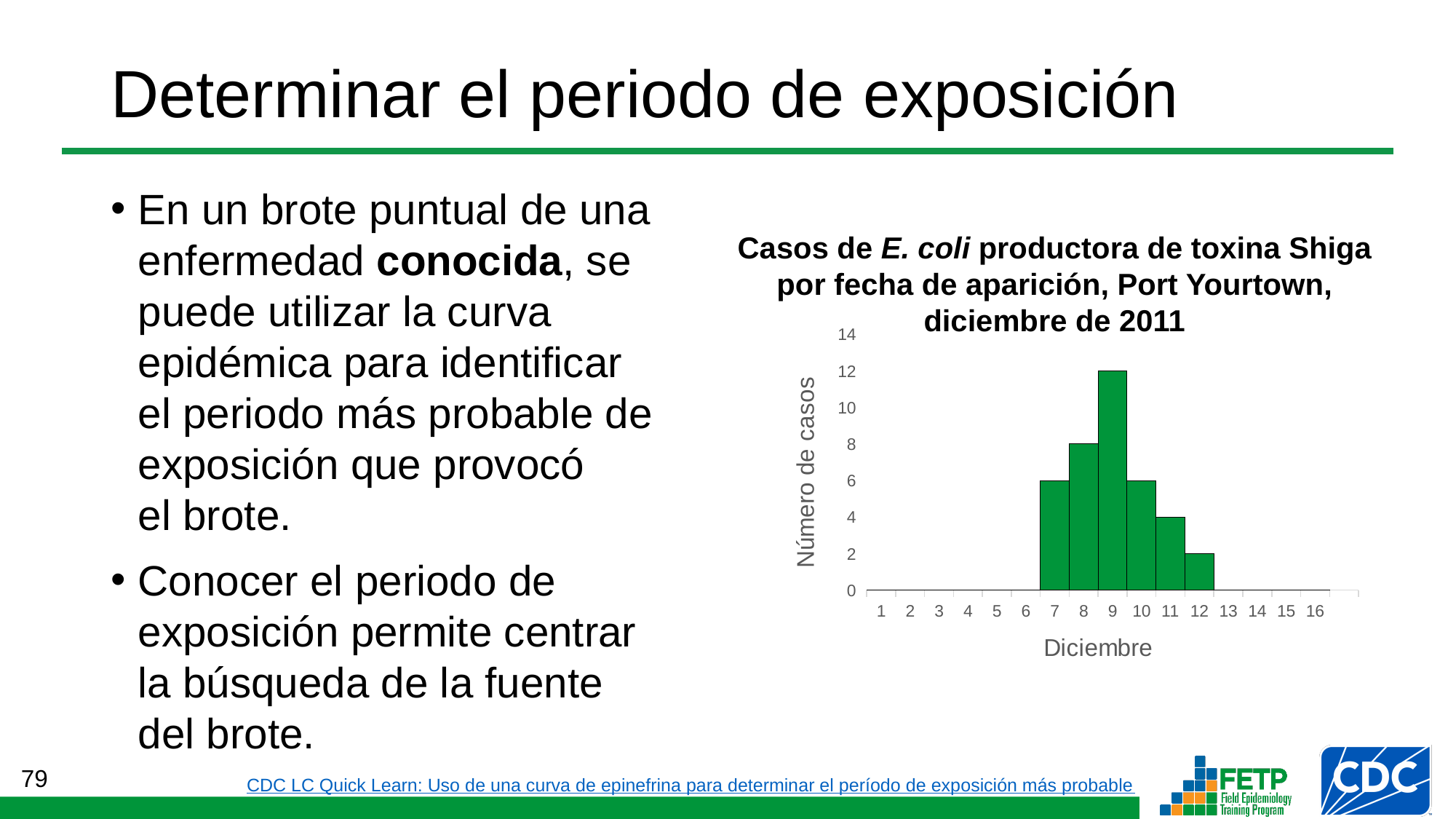

# Determinar el periodo de exposición
En un brote puntual de una enfermedad conocida, se puede utilizar la curva epidémica para identificar el periodo más probable de exposición que provocó
el brote.
Conocer el periodo de exposición permite centrar la búsqueda de la fuente del brote.

Casos de E. coli productora de toxina Shiga por fecha de aparición, Port Yourtown, diciembre de 2011

### Chart

| Category | Número de casos |
|---|---|
| 1 | 0.0 |
| 2 | 0.0 |
| 3 | 0.0 |
| 4 | 0.0 |
| 5 | 0.0 |
| 6 | 0.0 |
| 7 | 6.0 |
| 8 | 8.0 |
| 9 | 12.0 |
| 10 | 6.0 |
| 11 | 4.0 |
| 12 | 2.0 |
| 13 | 0.0 |
| 14 | 0.0 |
| 15 | 0.0 |
| 16 | 0.0 |
|  | None |
CDC LC Quick Learn: Uso de una curva de epinefrina para determinar el período de exposición más probable